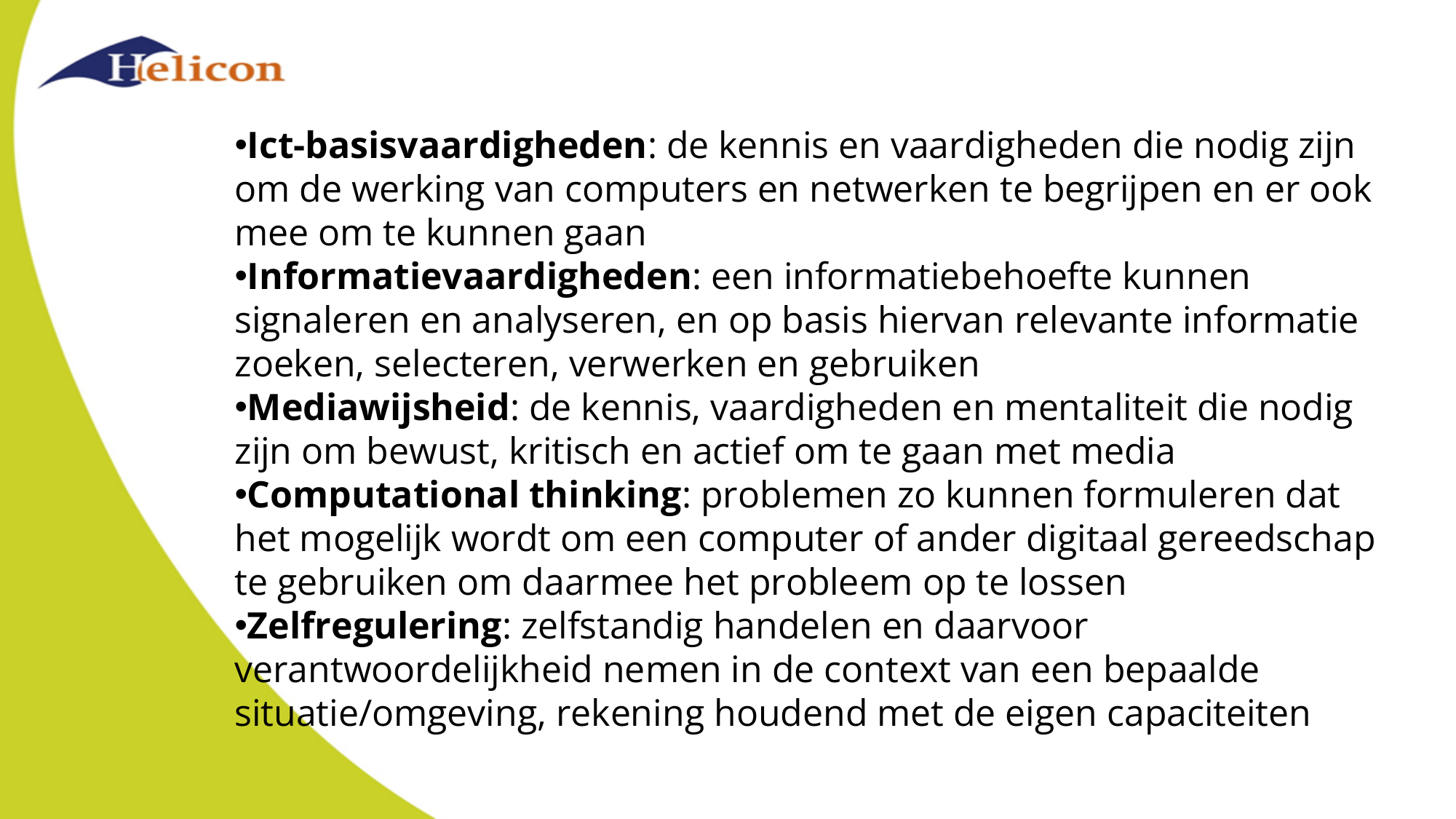

Ict-basisvaardigheden: de kennis en vaardigheden die nodig zijn om de werking van computers en netwerken te begrijpen en er ook mee om te kunnen gaan
Informatievaardigheden: een informatiebehoefte kunnen signaleren en analyseren, en op basis hiervan relevante informatie zoeken, selecteren, verwerken en gebruiken
Mediawijsheid: de kennis, vaardigheden en mentaliteit die nodig zijn om bewust, kritisch en actief om te gaan met media
Computational thinking: problemen zo kunnen formuleren dat het mogelijk wordt om een computer of ander digitaal gereedschap te gebruiken om daarmee het probleem op te lossen
Zelfregulering: zelfstandig handelen en daarvoor verantwoordelijkheid nemen in de context van een bepaalde situatie/omgeving, rekening houdend met de eigen capaciteiten